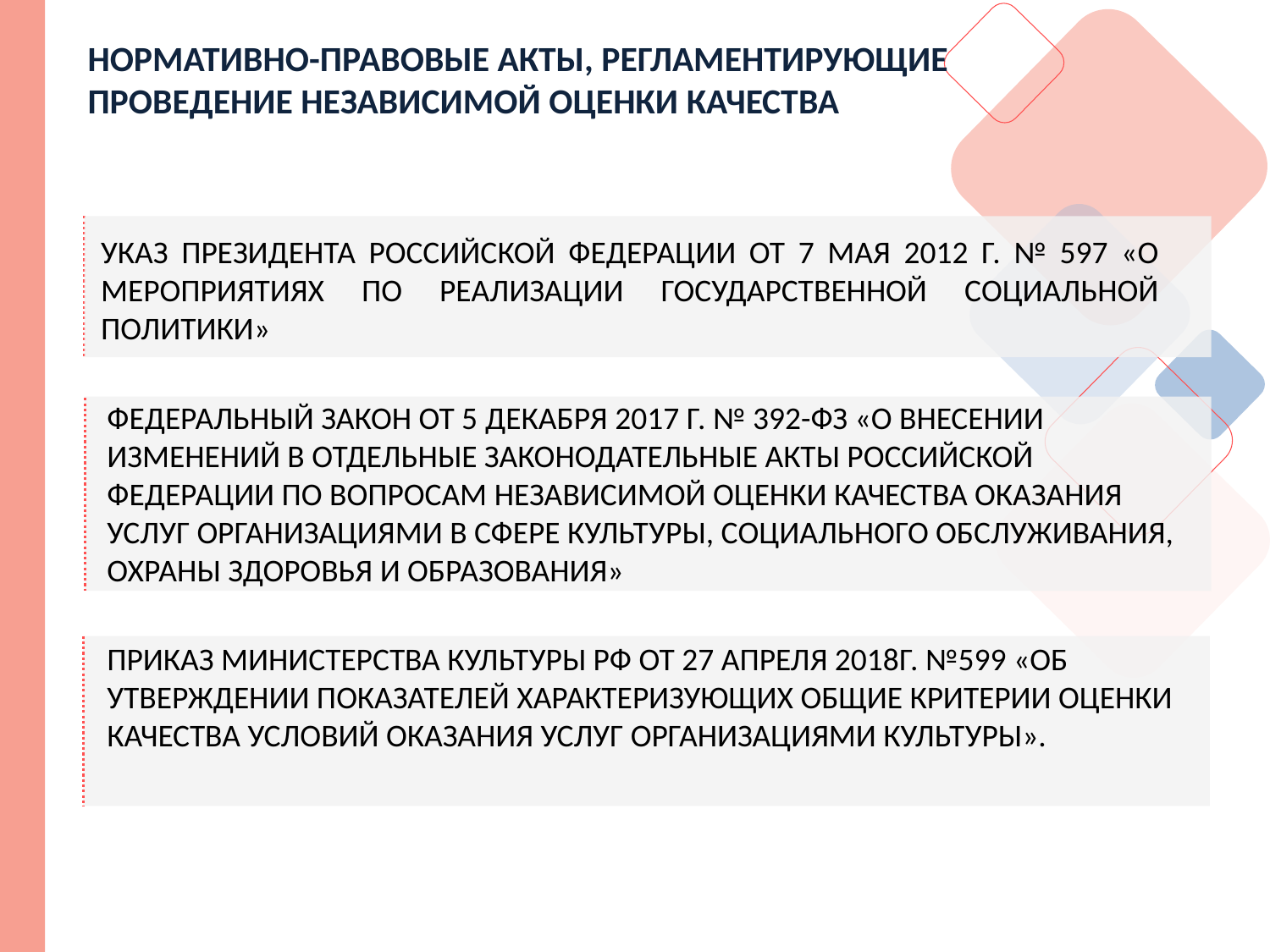

НОРМАТИВНО-ПРАВОВЫЕ АКТЫ, РЕГЛАМЕНТИРУЮЩИЕ ПРОВЕДЕНИЕ НЕЗАВИСИМОЙ ОЦЕНКИ КАЧЕСТВА

УКАЗ ПРЕЗИДЕНТА РОССИЙСКОЙ ФЕДЕРАЦИИ ОТ 7 МАЯ 2012 Г. № 597 «О МЕРОПРИЯТИЯХ ПО РЕАЛИЗАЦИИ ГОСУДАРСТВЕННОЙ СОЦИАЛЬНОЙ ПОЛИТИКИ»
ФЕДЕРАЛЬНЫЙ ЗАКОН ОТ 5 ДЕКАБРЯ 2017 Г. № 392-ФЗ «О ВНЕСЕНИИ ИЗМЕНЕНИЙ В ОТДЕЛЬНЫЕ ЗАКОНОДАТЕЛЬНЫЕ АКТЫ РОССИЙСКОЙ ФЕДЕРАЦИИ ПО ВОПРОСАМ НЕЗАВИСИМОЙ ОЦЕНКИ КАЧЕСТВА ОКАЗАНИЯ УСЛУГ ОРГАНИЗАЦИЯМИ В СФЕРЕ КУЛЬТУРЫ, СОЦИАЛЬНОГО ОБСЛУЖИВАНИЯ, ОХРАНЫ ЗДОРОВЬЯ И ОБРАЗОВАНИЯ»

ПРИКАЗ МИНИСТЕРСТВА КУЛЬТУРЫ РФ ОТ 27 АПРЕЛЯ 2018Г. №599 «ОБ УТВЕРЖДЕНИИ ПОКАЗАТЕЛЕЙ ХАРАКТЕРИЗУЮЩИХ ОБЩИЕ КРИТЕРИИ ОЦЕНКИ КАЧЕСТВА УСЛОВИЙ ОКАЗАНИЯ УСЛУГ ОРГАНИЗАЦИЯМИ КУЛЬТУРЫ».